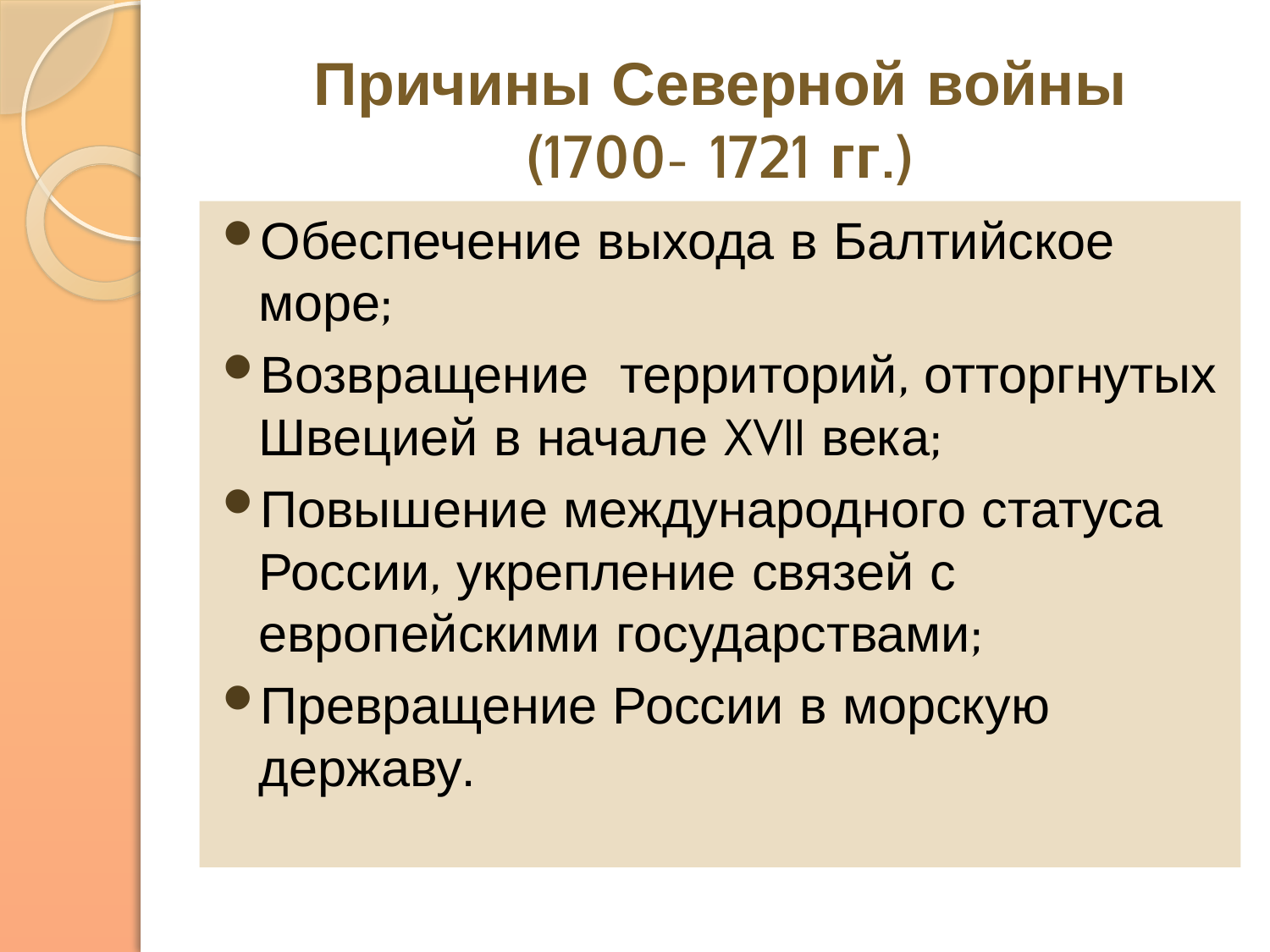

# Причины Северной войны (1700- 1721 гг.)
Обеспечение выхода в Балтийское море;
Возвращение  территорий, отторгнутых Швецией в начале XVII века;
Повышение международного статуса России, укрепление связей с европейскими государствами;
Превращение России в морскую державу.